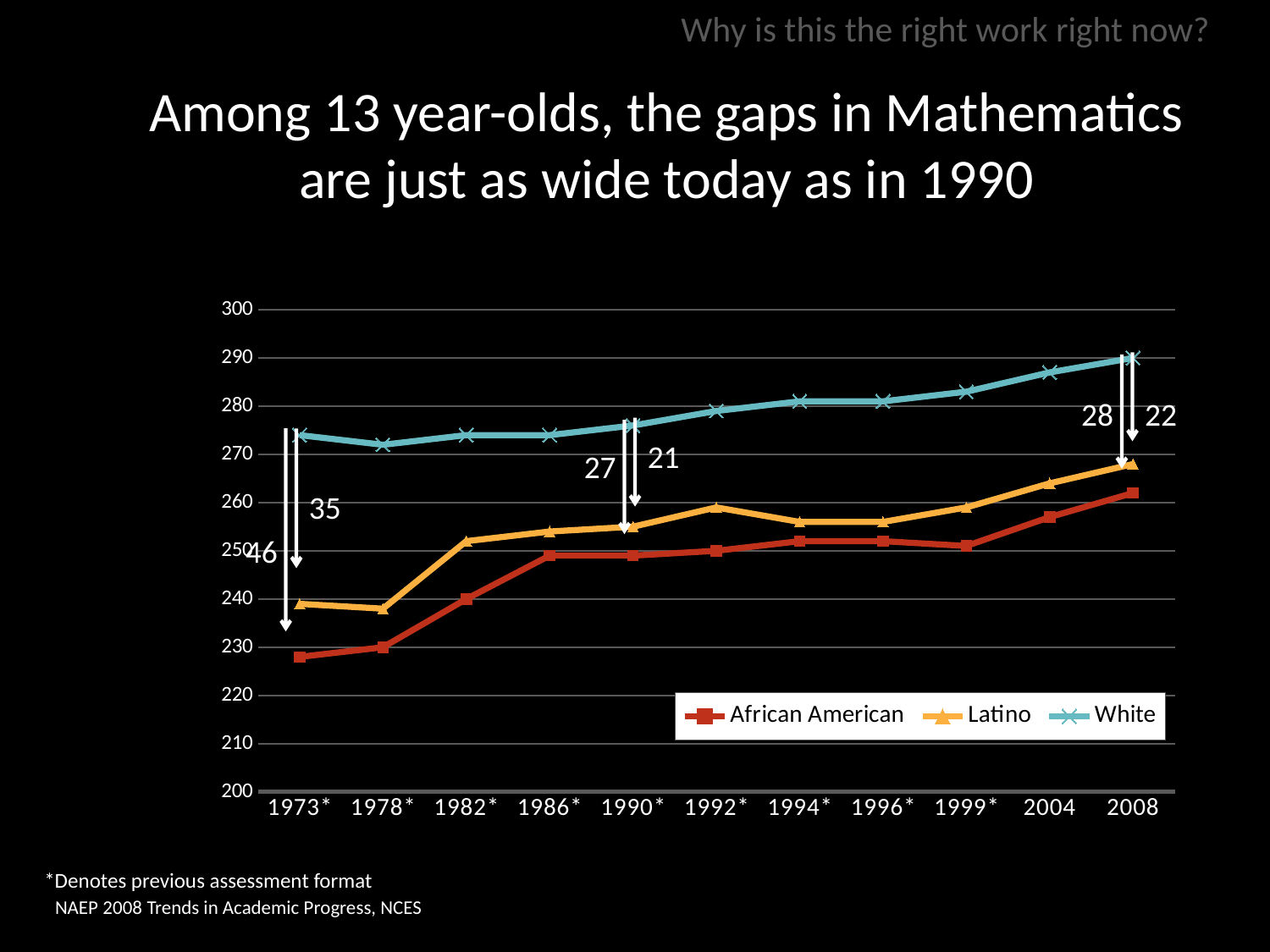

Why is this the right work right now?
Among 13 year-olds, the gaps in Mathematics are just as wide today as in 1990

### Chart: 13 Year-Olds – NAEP Math

| Category | African American | Latino | White |
|---|---|---|---|
| 1973* | 228.0 | 239.0 | 274.0 |
| 1978* | 230.0 | 238.0 | 272.0 |
| 1982* | 240.0 | 252.0 | 274.0 |
| 1986* | 249.0 | 254.0 | 274.0 |
| 1990* | 249.0 | 255.0 | 276.0 |
| 1992* | 250.0 | 259.0 | 279.0 |
| 1994* | 252.0 | 256.0 | 281.0 |
| 1996* | 252.0 | 256.0 | 281.0 |
| 1999* | 251.0 | 259.0 | 283.0 |
| 2004 | 257.0 | 264.0 | 287.0 |
| 2008 | 262.0 | 268.0 | 290.0 |

28
22

21
27
35
46
*Denotes previous assessment format
NAEP 2008 Trends in Academic Progress, NCES